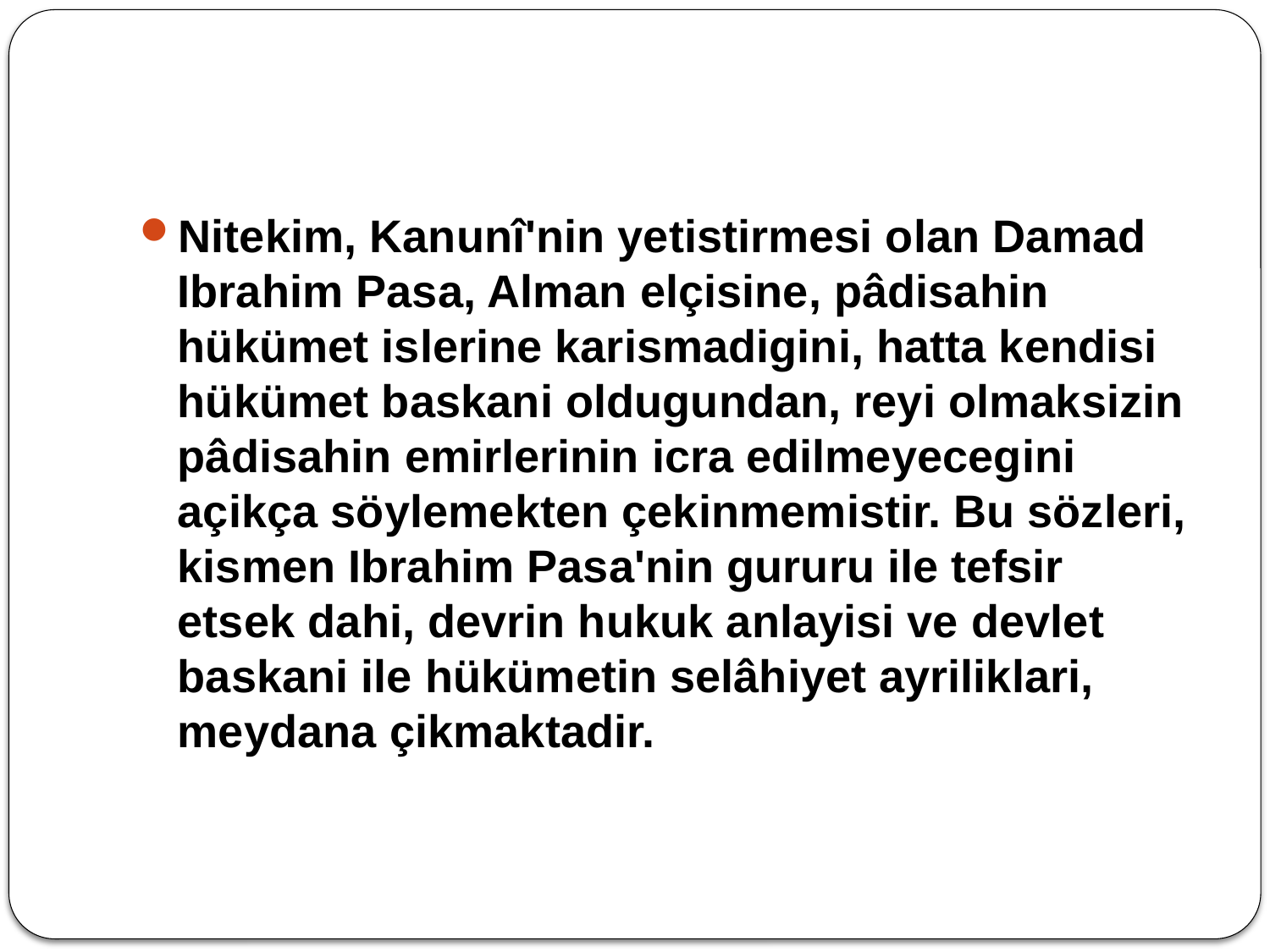

#
Nitekim, Kanunî'nin yetistirmesi olan Damad Ibrahim Pasa, Alman elçisine, pâdisahin hükümet islerine karismadigini, hatta kendisi hükümet baskani oldugundan, reyi olmaksizin pâdisahin emirlerinin icra edilmeyecegini açikça söylemekten çekinmemistir. Bu sözleri, kismen Ibrahim Pasa'nin gururu ile tefsir etsek dahi, devrin hukuk anlayisi ve devlet baskani ile hükümetin selâhiyet ayriliklari, meydana çikmaktadir.